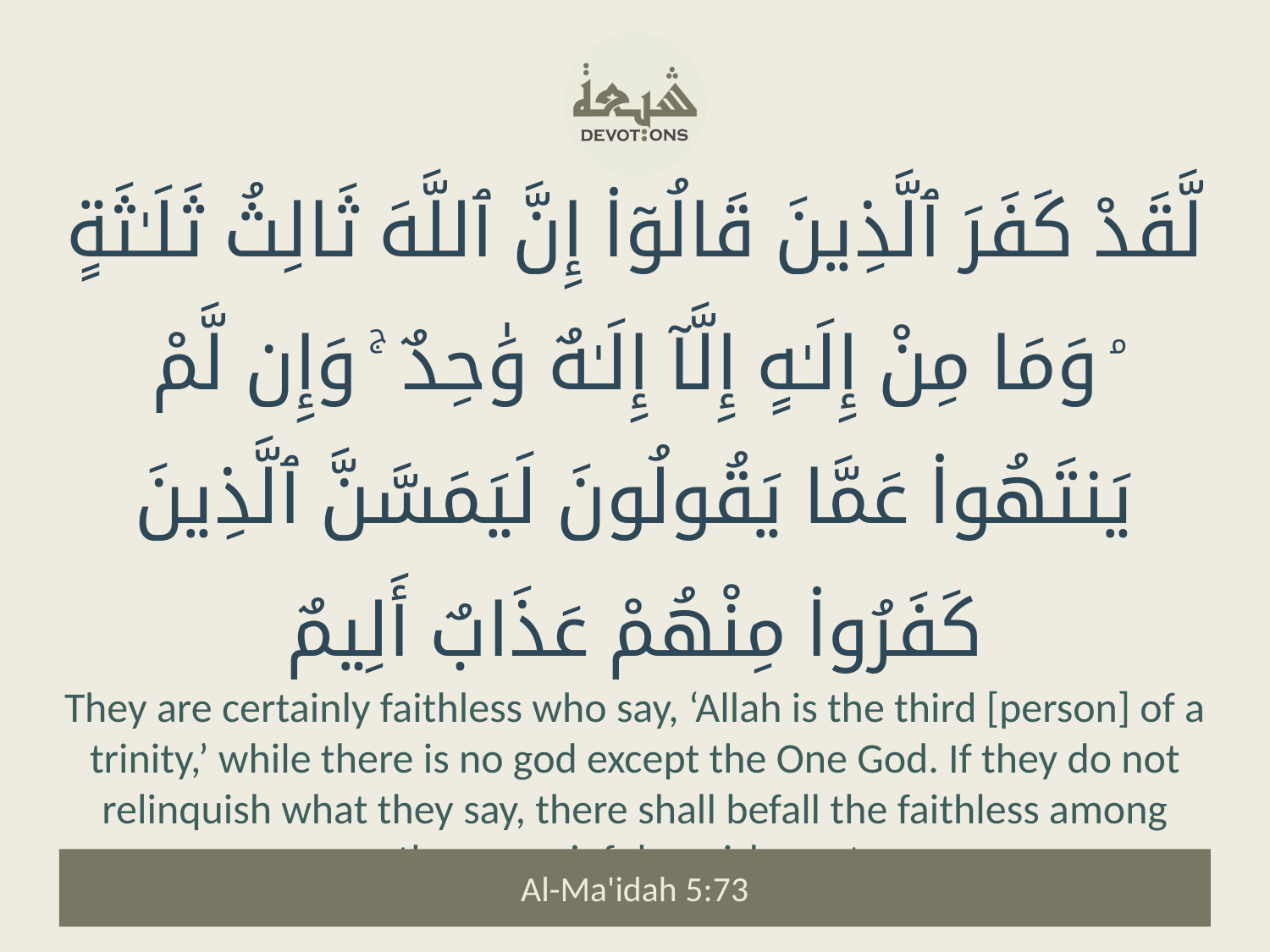

لَّقَدْ كَفَرَ ٱلَّذِينَ قَالُوٓا۟ إِنَّ ٱللَّهَ ثَالِثُ ثَلَـٰثَةٍ ۘ وَمَا مِنْ إِلَـٰهٍ إِلَّآ إِلَـٰهٌ وَٰحِدٌ ۚ وَإِن لَّمْ يَنتَهُوا۟ عَمَّا يَقُولُونَ لَيَمَسَّنَّ ٱلَّذِينَ كَفَرُوا۟ مِنْهُمْ عَذَابٌ أَلِيمٌ
They are certainly faithless who say, ‘Allah is the third [person] of a trinity,’ while there is no god except the One God. If they do not relinquish what they say, there shall befall the faithless among them a painful punishment.
Al-Ma'idah 5:73